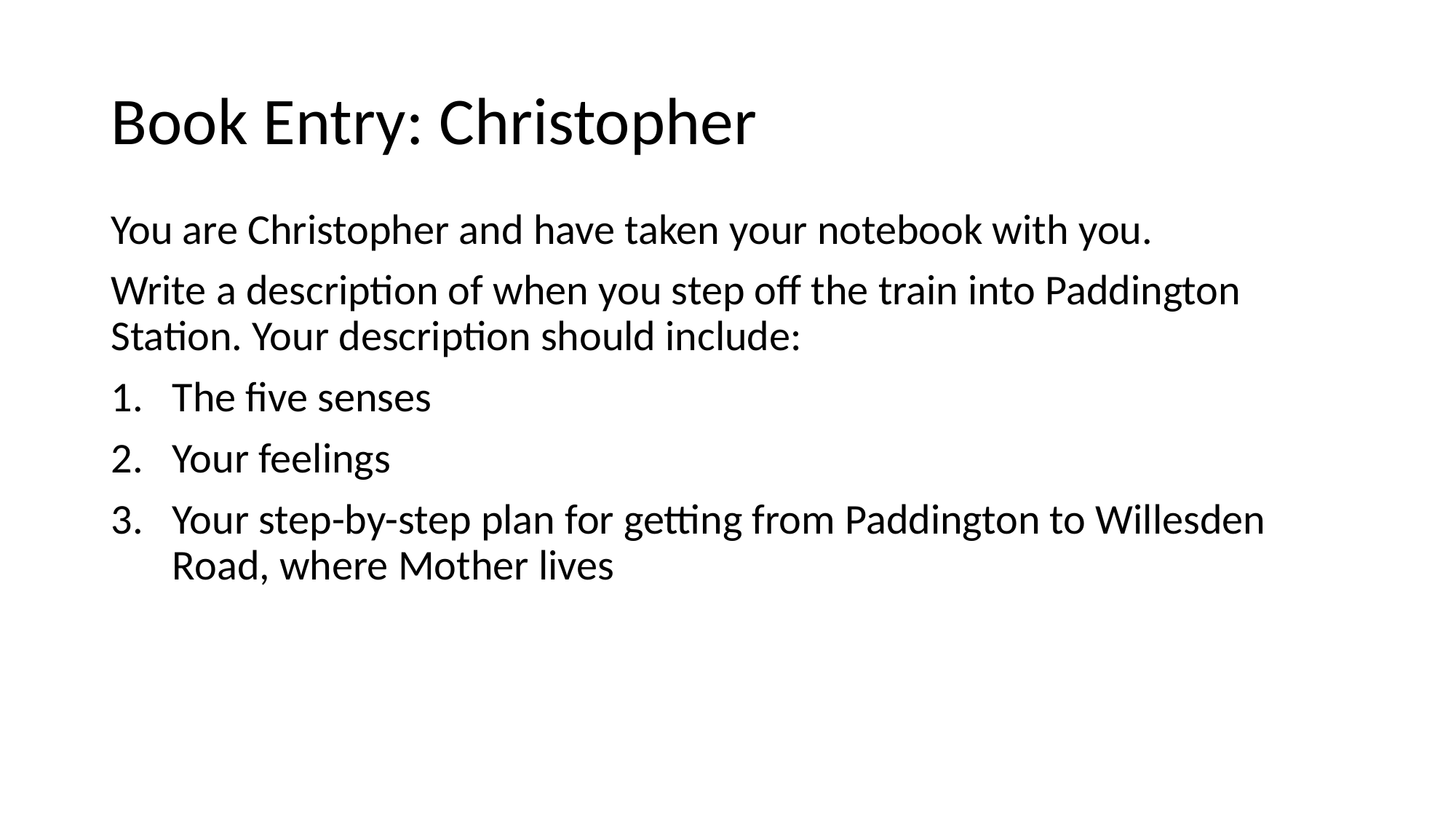

# Book Entry: Christopher
You are Christopher and have taken your notebook with you.
Write a description of when you step off the train into Paddington Station. Your description should include:
The five senses
Your feelings
Your step-by-step plan for getting from Paddington to Willesden Road, where Mother lives